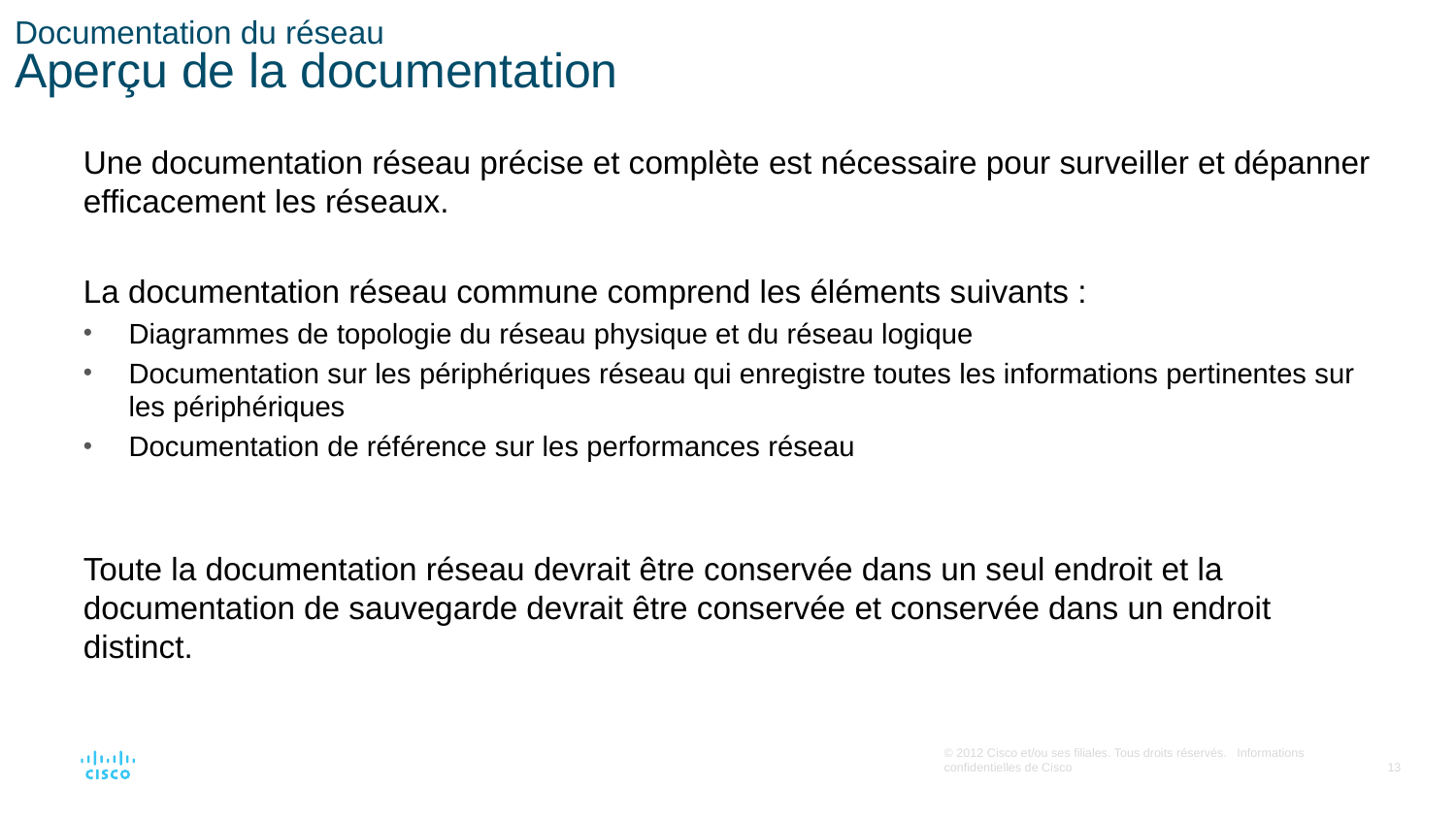

# Documentation du réseau Aperçu de la documentation
Une documentation réseau précise et complète est nécessaire pour surveiller et dépanner efficacement les réseaux.

La documentation réseau commune comprend les éléments suivants :
Diagrammes de topologie du réseau physique et du réseau logique
Documentation sur les périphériques réseau qui enregistre toutes les informations pertinentes sur les périphériques
Documentation de référence sur les performances réseau

Toute la documentation réseau devrait être conservée dans un seul endroit et la documentation de sauvegarde devrait être conservée et conservée dans un endroit distinct.